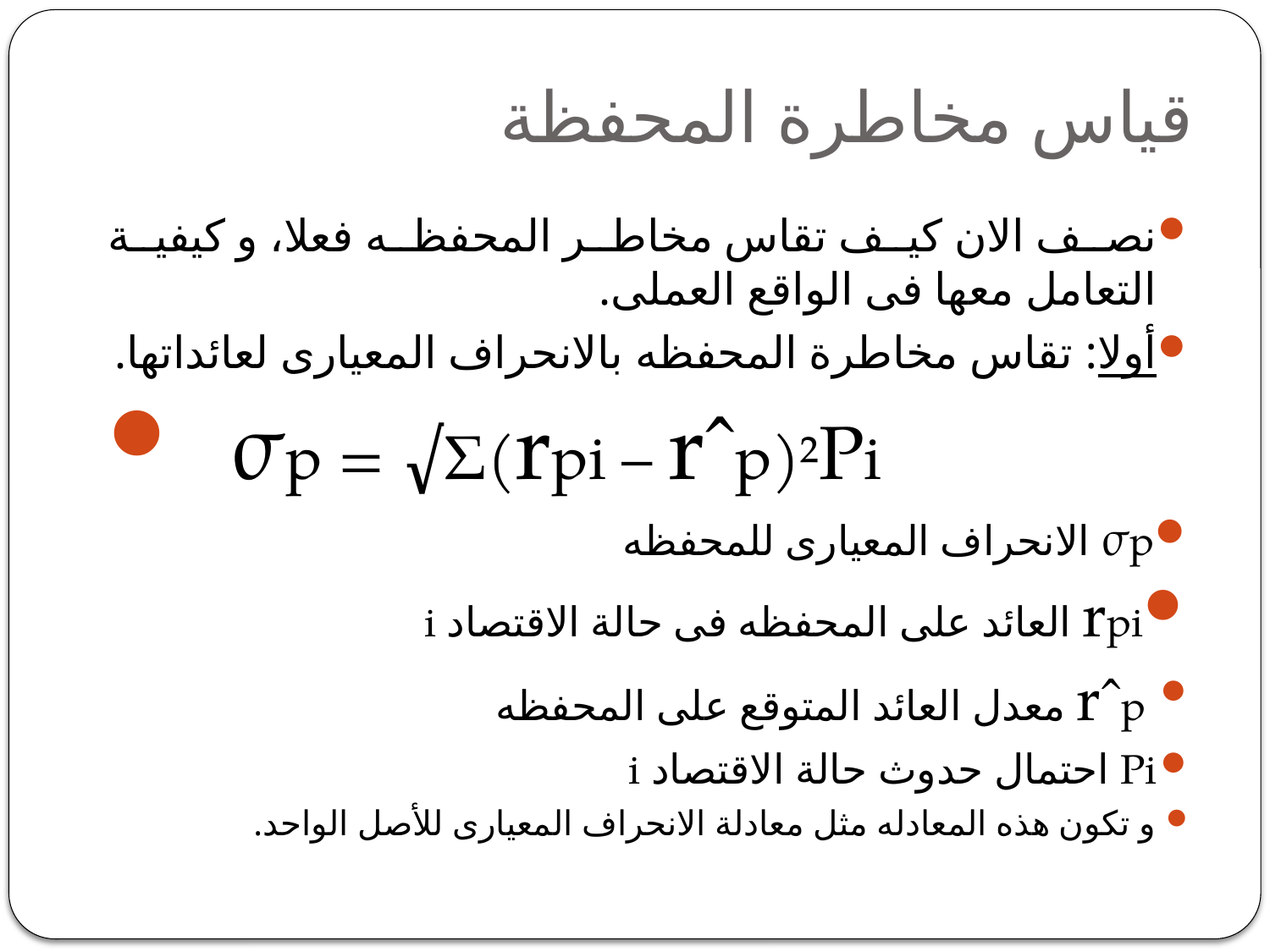

# قياس مخاطرة المحفظة
نصف الان كيف تقاس مخاطر المحفظه فعلا، و كيفية التعامل معها فى الواقع العملى.
أولا: تقاس مخاطرة المحفظه بالانحراف المعيارى لعائداتها.
  σp = √Σ(rpi – rˆp)²Pi
σp الانحراف المعيارى للمحفظه
rpi العائد على المحفظه فى حالة الاقتصاد i
 rˆp معدل العائد المتوقع على المحفظه
Pi احتمال حدوث حالة الاقتصاد i
و تكون هذه المعادله مثل معادلة الانحراف المعيارى للأصل الواحد.